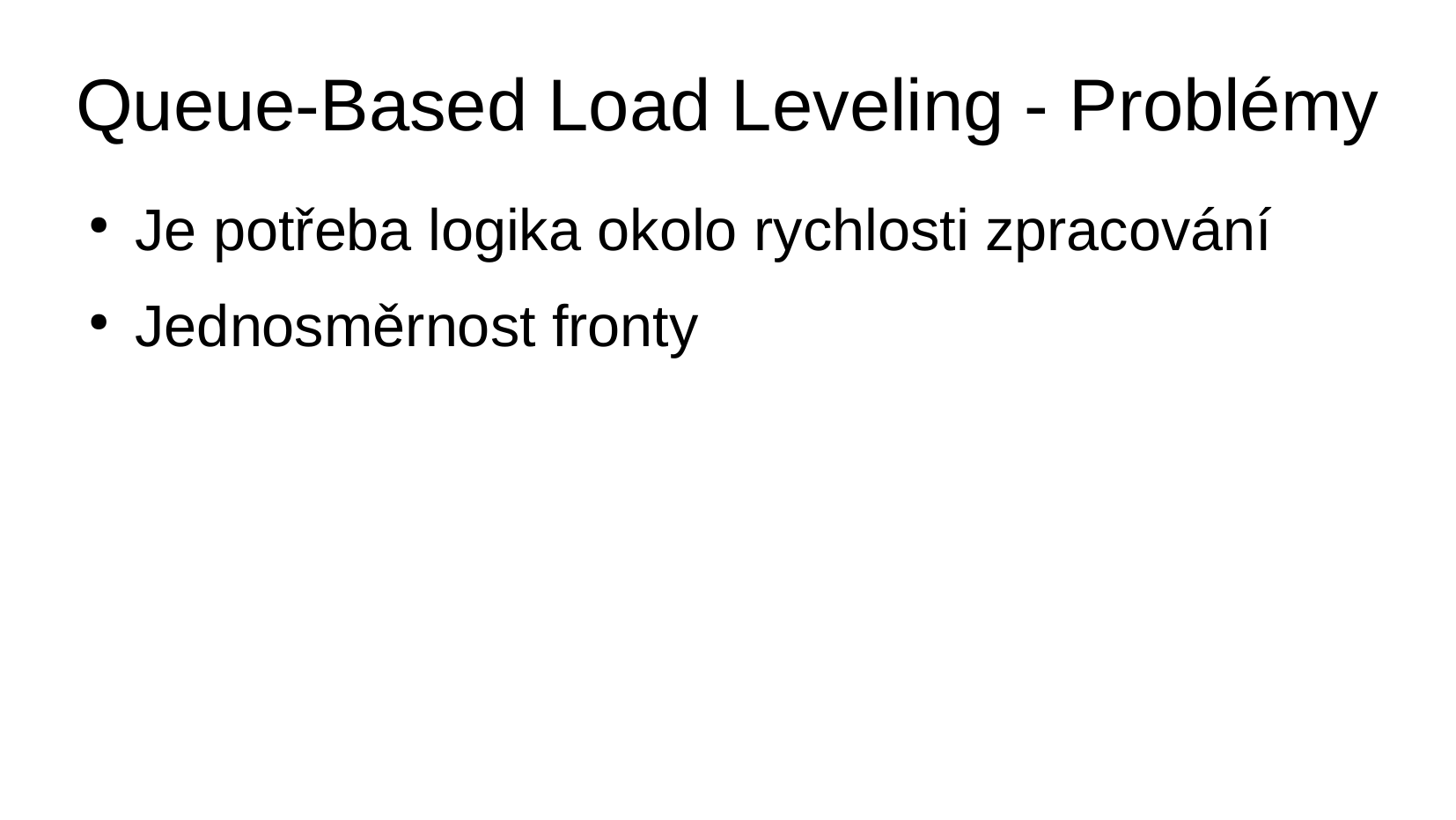

Queue-Based Load Leveling - Problémy
Je potřeba logika okolo rychlosti zpracování
Jednosměrnost fronty